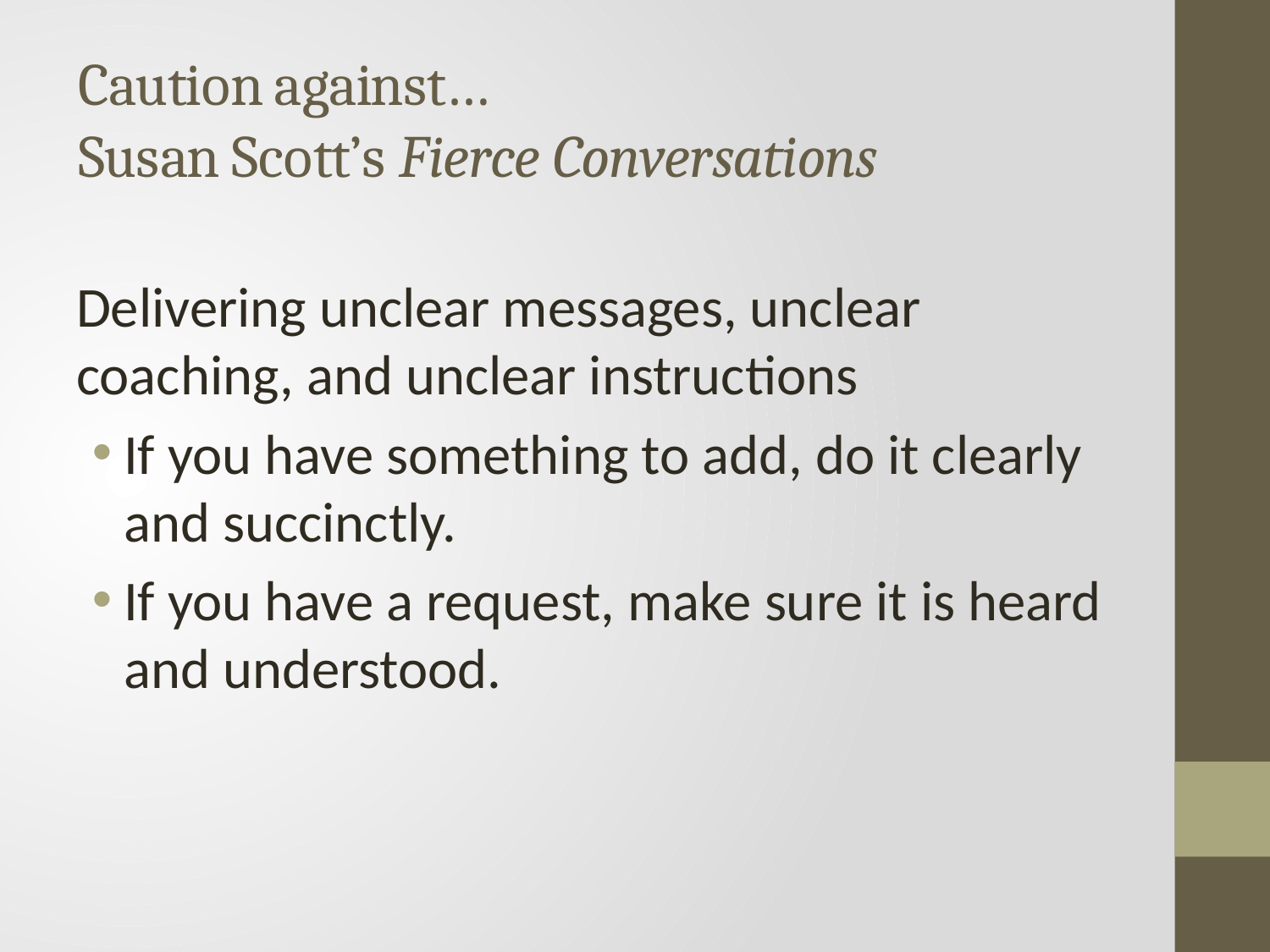

# Caution against… Susan Scott’s Fierce Conversations
Delivering unclear messages, unclear coaching, and unclear instructions
If you have something to add, do it clearly and succinctly.
If you have a request, make sure it is heard and understood.